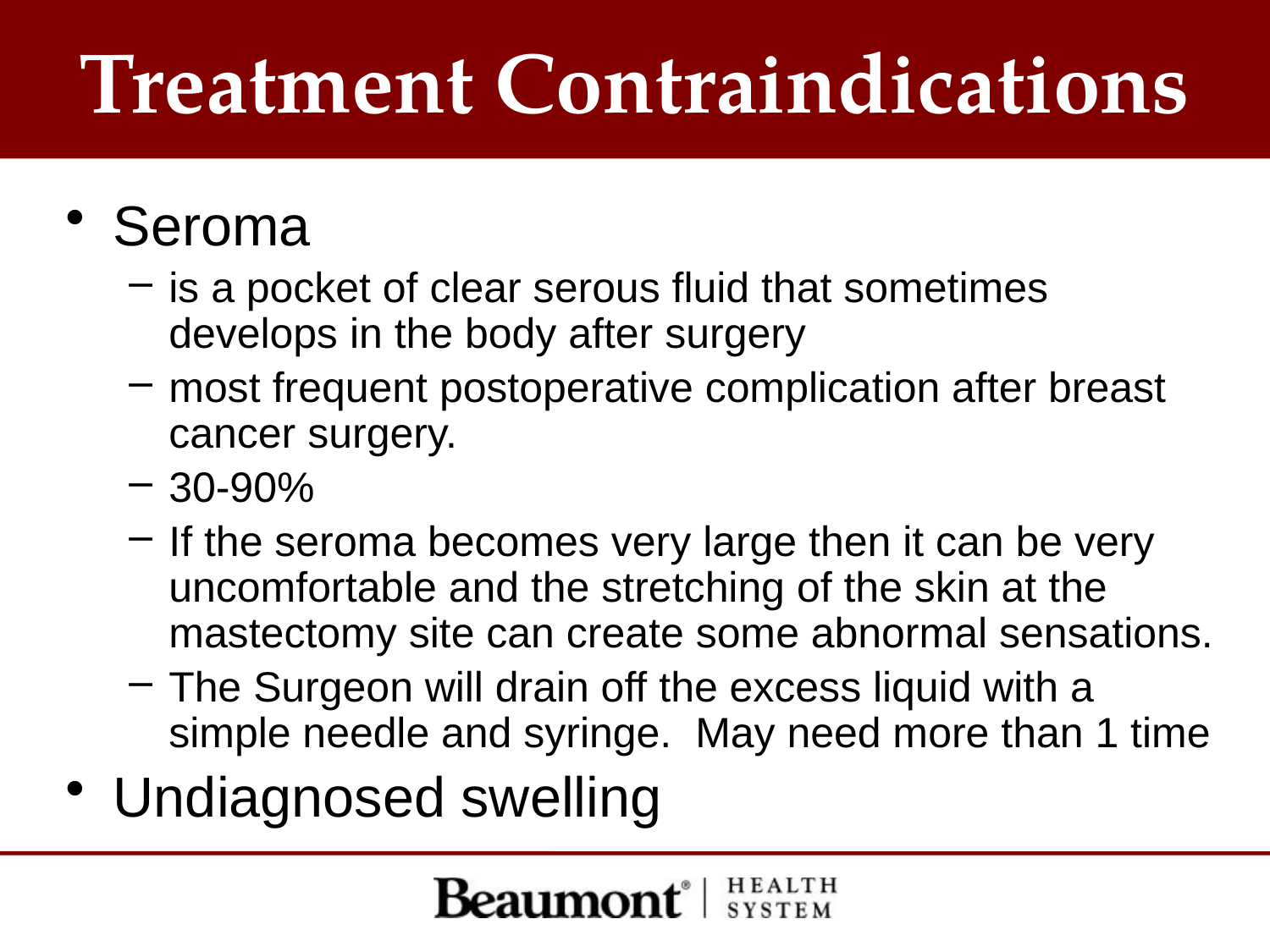

# Treatment Contraindications
Seroma
is a pocket of clear serous fluid that sometimes develops in the body after surgery
most frequent postoperative complication after breast cancer surgery.
30-90%
If the seroma becomes very large then it can be very uncomfortable and the stretching of the skin at the mastectomy site can create some abnormal sensations.
The Surgeon will drain off the excess liquid with a simple needle and syringe.  May need more than 1 time
Undiagnosed swelling